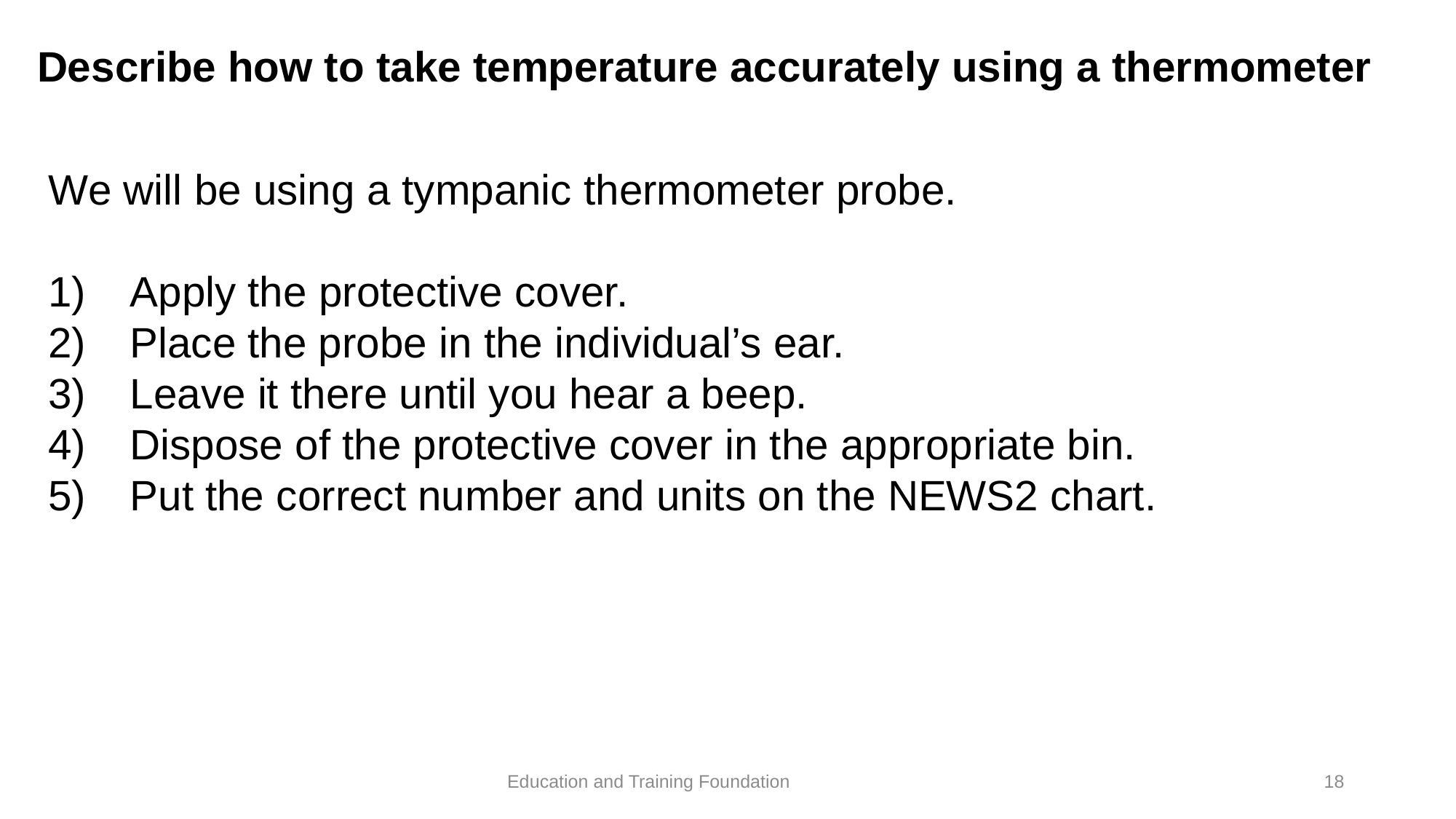

# Describe how to take temperature accurately using a thermometer
We will be using a tympanic thermometer probe.

Apply the protective cover.
Place the probe in the individual’s ear.
Leave it there until you hear a beep.
Dispose of the protective cover in the appropriate bin.
Put the correct number and units on the NEWS2 chart.
18
Education and Training Foundation